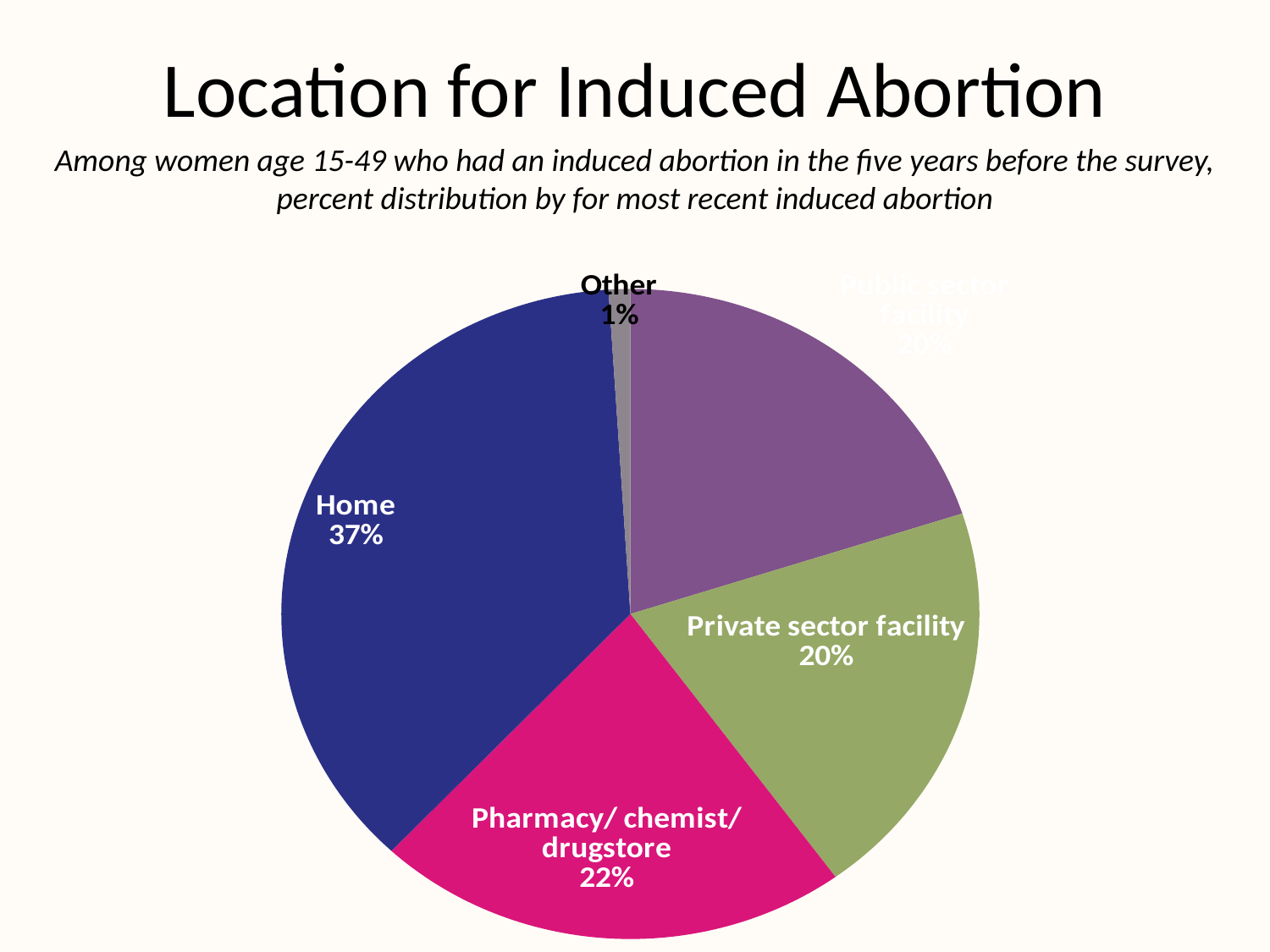

# Location for Induced Abortion
Among women age 15-49 who had an induced abortion in the five years before the survey, percent distribution by for most recent induced abortion

### Chart

| Category | Series 1 |
|---|---|
| Public sector facility | 20.0 |
| Private sector facility | 20.0 |
| Pharmacy/ chemist/ drugstore | 22.0 |
| Home | 37.0 |
| Other | 1.0 |